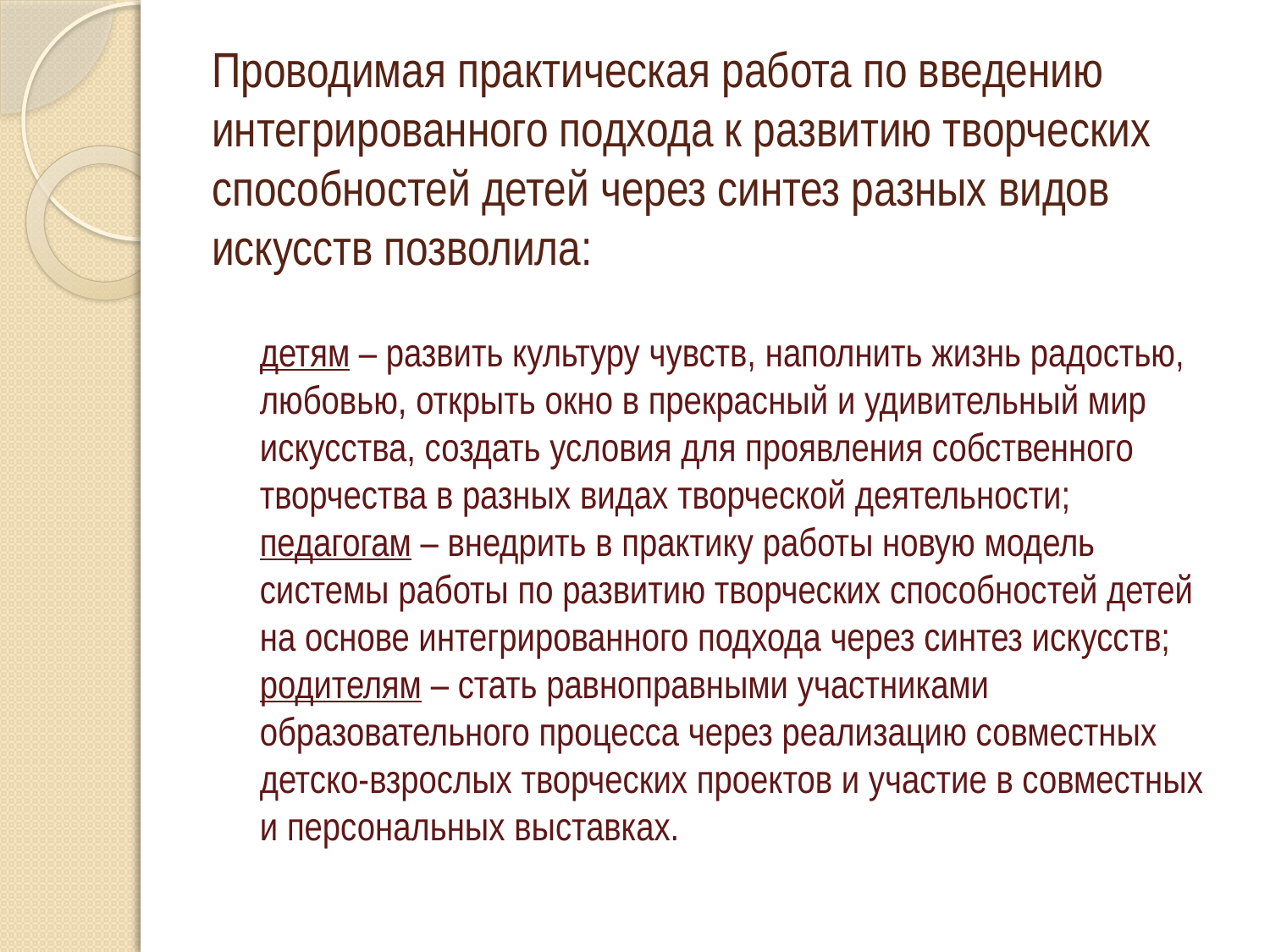

# Проводимая практическая работа по введению интегрированного подхода к развитию творческих способностей детей через синтез разных видов искусств позволила:
детям – развить культуру чувств, наполнить жизнь радостью, любовью, открыть окно в прекрасный и удивительный мир искусства, создать условия для проявления собственного творчества в разных видах творческой деятельности;
педагогам – внедрить в практику работы новую модель системы работы по развитию творческих способностей детей на основе интегрированного подхода через синтез искусств;
родителям – стать равноправными участниками образовательного процесса через реализацию совместных детско-взрослых творческих проектов и участие в совместных и персональных выставках.